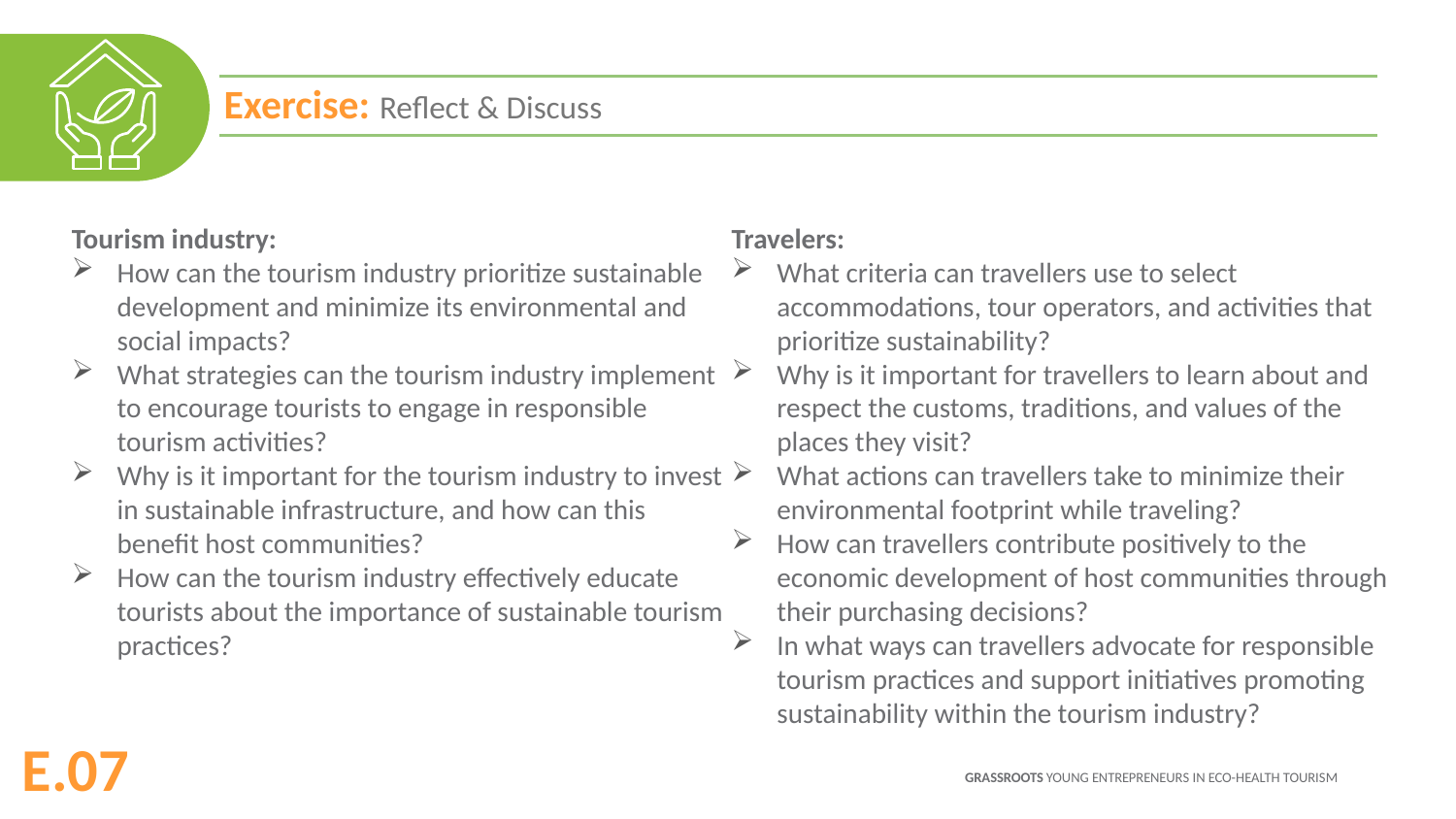

Exercise: Reflect & Discuss

Tourism industry:
How can the tourism industry prioritize sustainable development and minimize its environmental and social impacts?
What strategies can the tourism industry implement to encourage tourists to engage in responsible tourism activities?
Why is it important for the tourism industry to invest in sustainable infrastructure, and how can this benefit host communities?
How can the tourism industry effectively educate tourists about the importance of sustainable tourism practices?

Travelers:
What criteria can travellers use to select accommodations, tour operators, and activities that prioritize sustainability?
Why is it important for travellers to learn about and respect the customs, traditions, and values of the places they visit?
What actions can travellers take to minimize their environmental footprint while traveling?
How can travellers contribute positively to the economic development of host communities through their purchasing decisions?
In what ways can travellers advocate for responsible tourism practices and support initiatives promoting sustainability within the tourism industry?

E.07